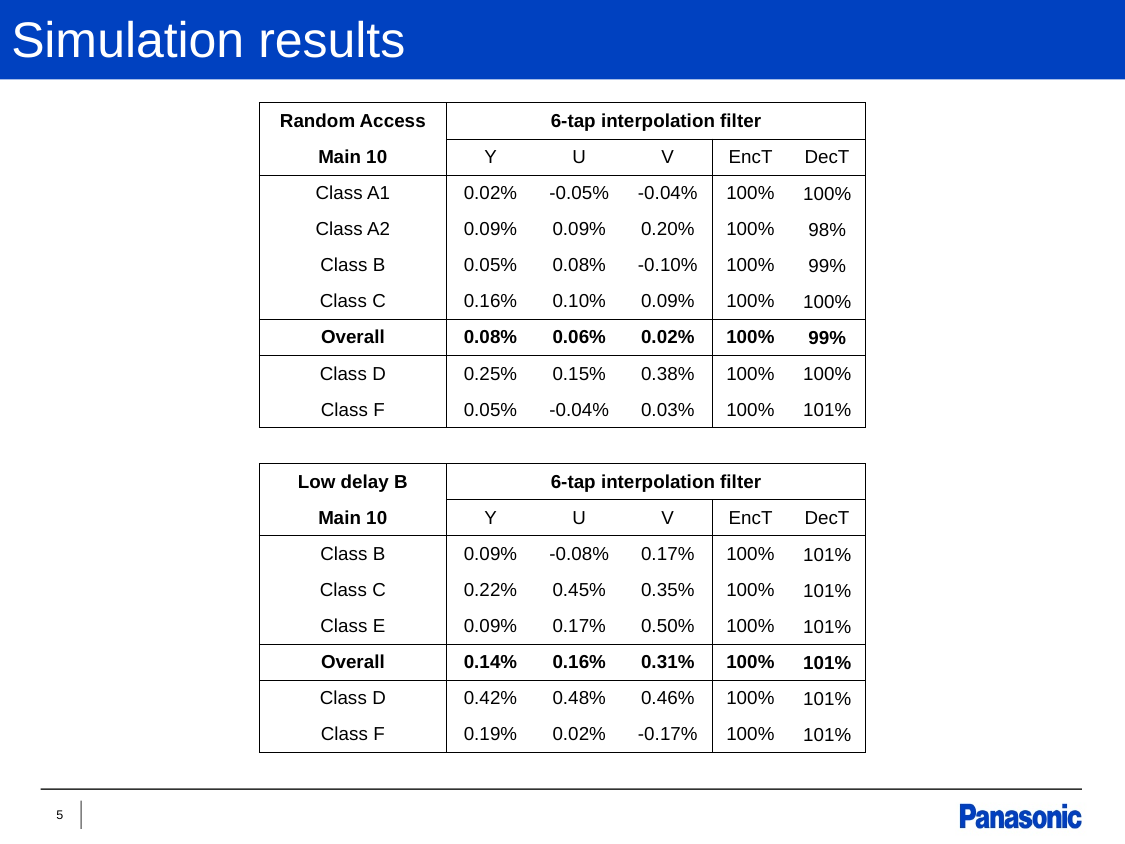

# Simulation results
| Random Access | 6-tap interpolation filter |  |  |  |  |
| --- | --- | --- | --- | --- | --- |
| Main 10 | Y | U | V | EncT | DecT |
| Class A1 | 0.02% | -0.05% | -0.04% | 100% | 100% |
| Class A2 | 0.09% | 0.09% | 0.20% | 100% | 98% |
| Class B | 0.05% | 0.08% | -0.10% | 100% | 99% |
| Class C | 0.16% | 0.10% | 0.09% | 100% | 100% |
| Overall | 0.08% | 0.06% | 0.02% | 100% | 99% |
| Class D | 0.25% | 0.15% | 0.38% | 100% | 100% |
| Class F | 0.05% | -0.04% | 0.03% | 100% | 101% |
|  |  |  |  |  |  |
| Low delay B | 6-tap interpolation filter |  |  |  |  |
| Main 10 | Y | U | V | EncT | DecT |
| Class B | 0.09% | -0.08% | 0.17% | 100% | 101% |
| Class C | 0.22% | 0.45% | 0.35% | 100% | 101% |
| Class E | 0.09% | 0.17% | 0.50% | 100% | 101% |
| Overall | 0.14% | 0.16% | 0.31% | 100% | 101% |
| Class D | 0.42% | 0.48% | 0.46% | 100% | 101% |
| Class F | 0.19% | 0.02% | -0.17% | 100% | 101% |